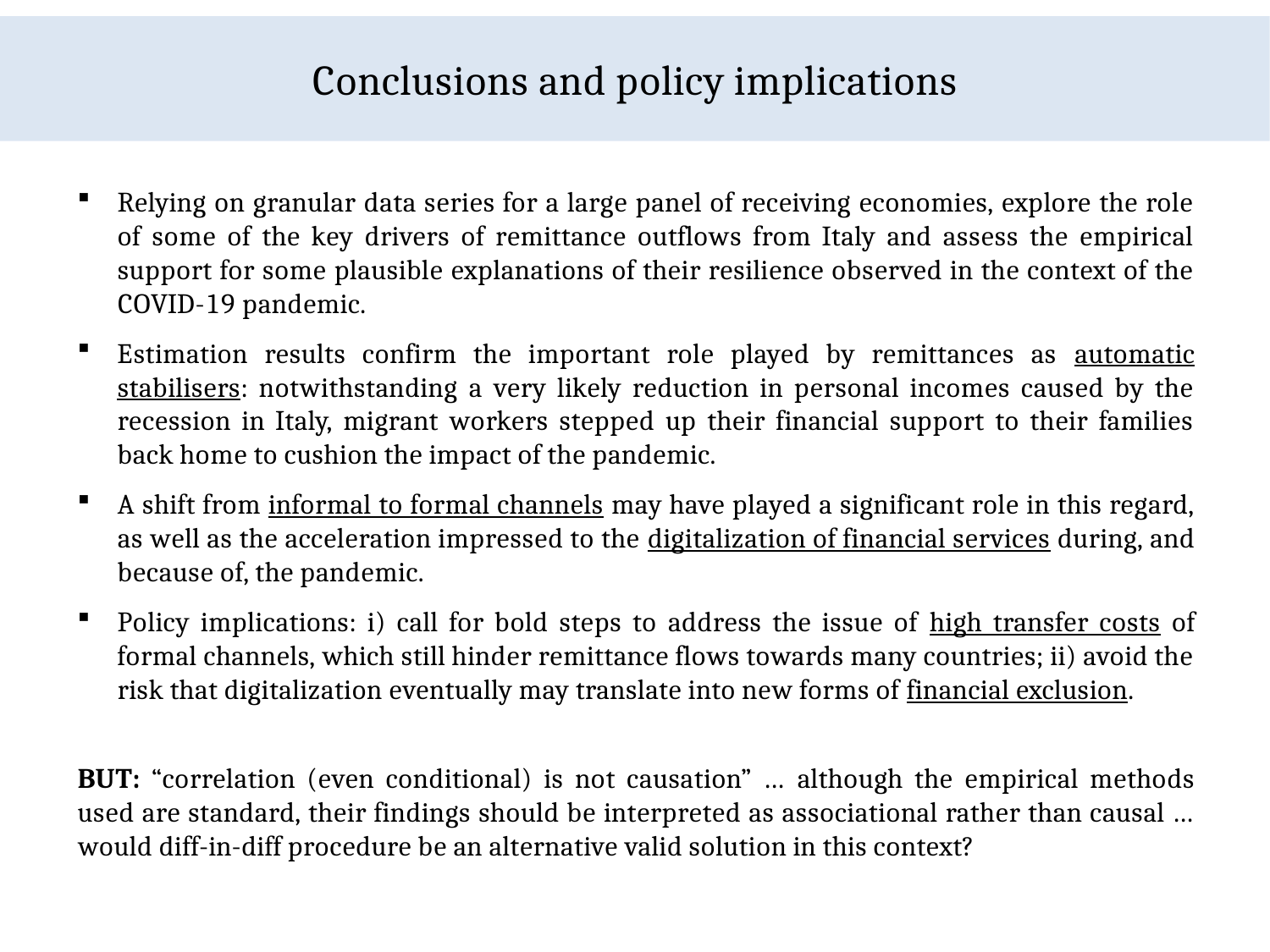

# Conclusions and policy implications
Relying on granular data series for a large panel of receiving economies, explore the role of some of the key drivers of remittance outflows from Italy and assess the empirical support for some plausible explanations of their resilience observed in the context of the COVID-19 pandemic.
Estimation results confirm the important role played by remittances as automatic stabilisers: notwithstanding a very likely reduction in personal incomes caused by the recession in Italy, migrant workers stepped up their financial support to their families back home to cushion the impact of the pandemic.
A shift from informal to formal channels may have played a significant role in this regard, as well as the acceleration impressed to the digitalization of financial services during, and because of, the pandemic.
Policy implications: i) call for bold steps to address the issue of high transfer costs of formal channels, which still hinder remittance flows towards many countries; ii) avoid the risk that digitalization eventually may translate into new forms of financial exclusion.

BUT: “correlation (even conditional) is not causation” … although the empirical methods used are standard, their findings should be interpreted as associational rather than causal … would diff-in-diff procedure be an alternative valid solution in this context?